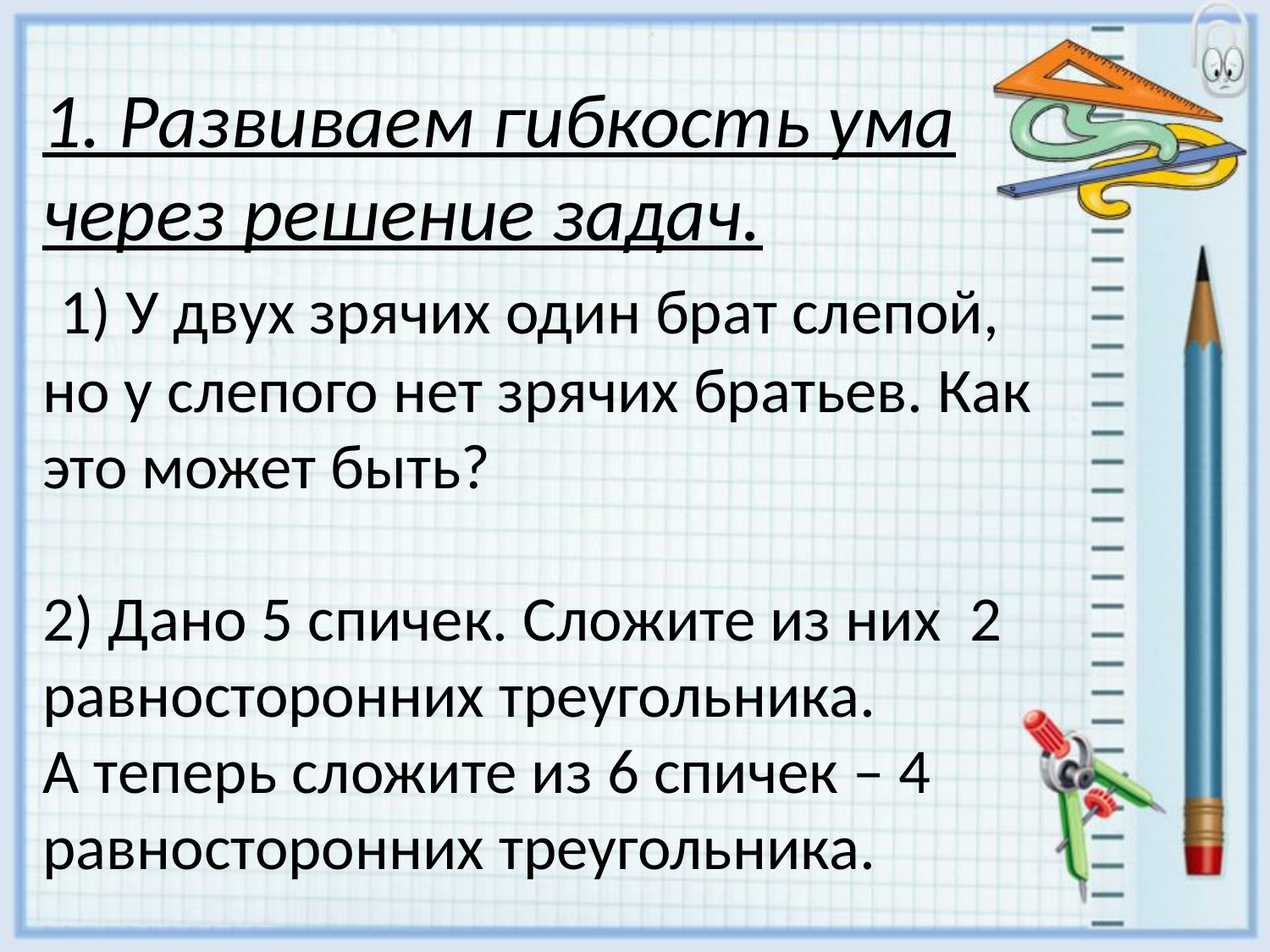

# 1. Развиваем гибкость ума через решение задач. 1) У двух зрячих один брат слепой, но у слепого нет зрячих братьев. Как это может быть? 2) Дано 5 спичек. Сложите из них  2 равносторонних треугольника. А теперь сложите из 6 спичек – 4 равносторонних треугольника.